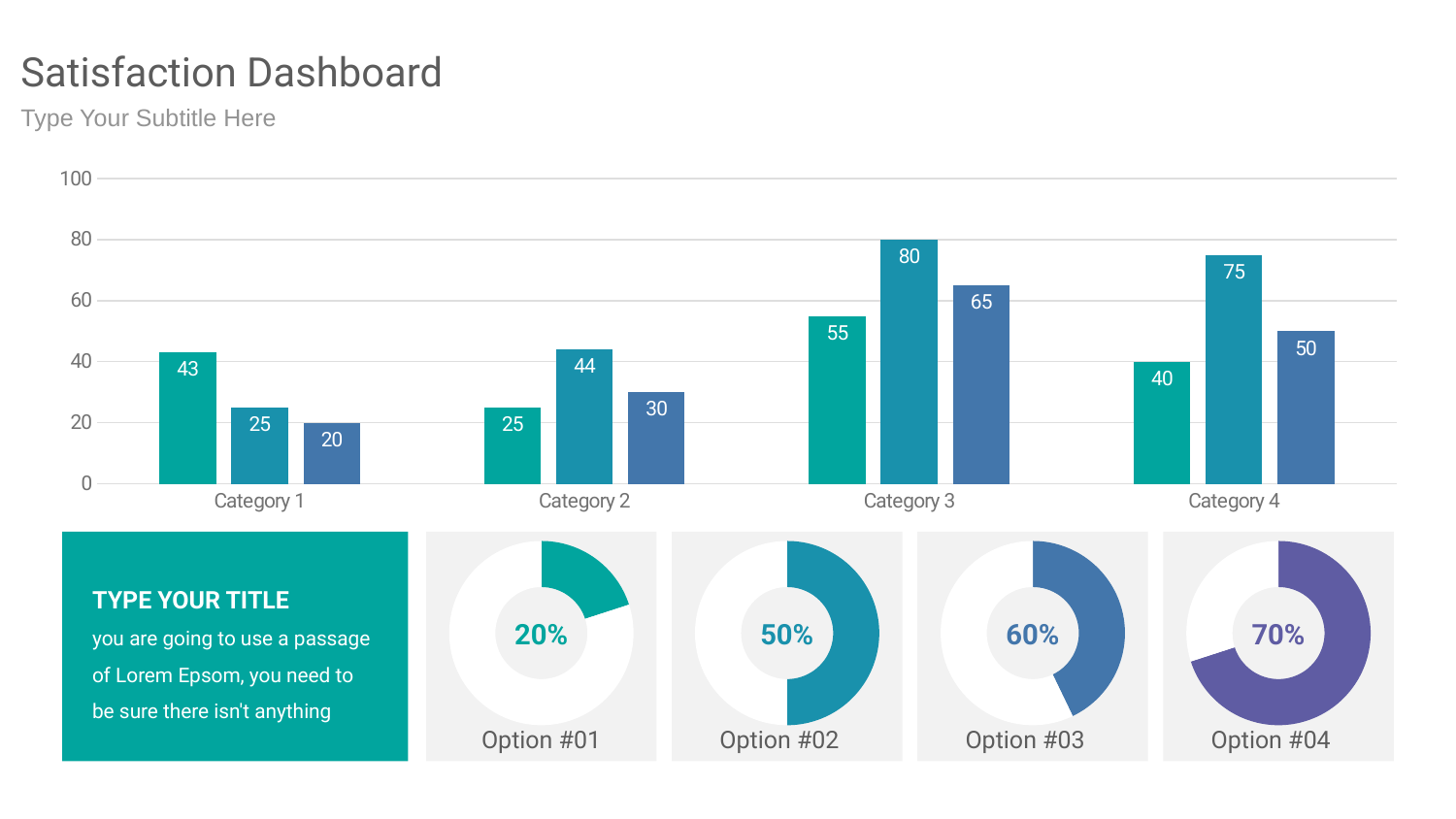

# Satisfaction Dashboard
Type Your Subtitle Here

### Chart

| Category | Series 1 | Series 2 | Series 3 |
|---|---|---|---|
| Category 1 | 43.0 | 25.0 | 20.0 |
| Category 2 | 25.0 | 44.0 | 30.0 |
| Category 3 | 55.0 | 80.0 | 65.0 |
| Category 4 | 40.0 | 75.0 | 50.0 |

### Chart

| Category | Sales |
|---|---|
| 1st Qtr | 20.0 |
| 2nd Qtr | 80.0 |

### Chart

| Category | Sales |
|---|---|
| 1st Qtr | 50.0 |
| 2nd Qtr | 50.0 |

### Chart

| Category | Sales |
|---|---|
| 1st Qtr | 60.0 |
| 2nd Qtr | 80.0 |

### Chart

| Category | Sales |
|---|---|
| 1st Qtr | 70.0 |
| 2nd Qtr | 30.0 |
TYPE YOUR TITLE
you are going to use a passage of Lorem Epsom, you need to be sure there isn't anything
20%
50%
60%
70%
Option #01
Option #02
Option #03
Option #04